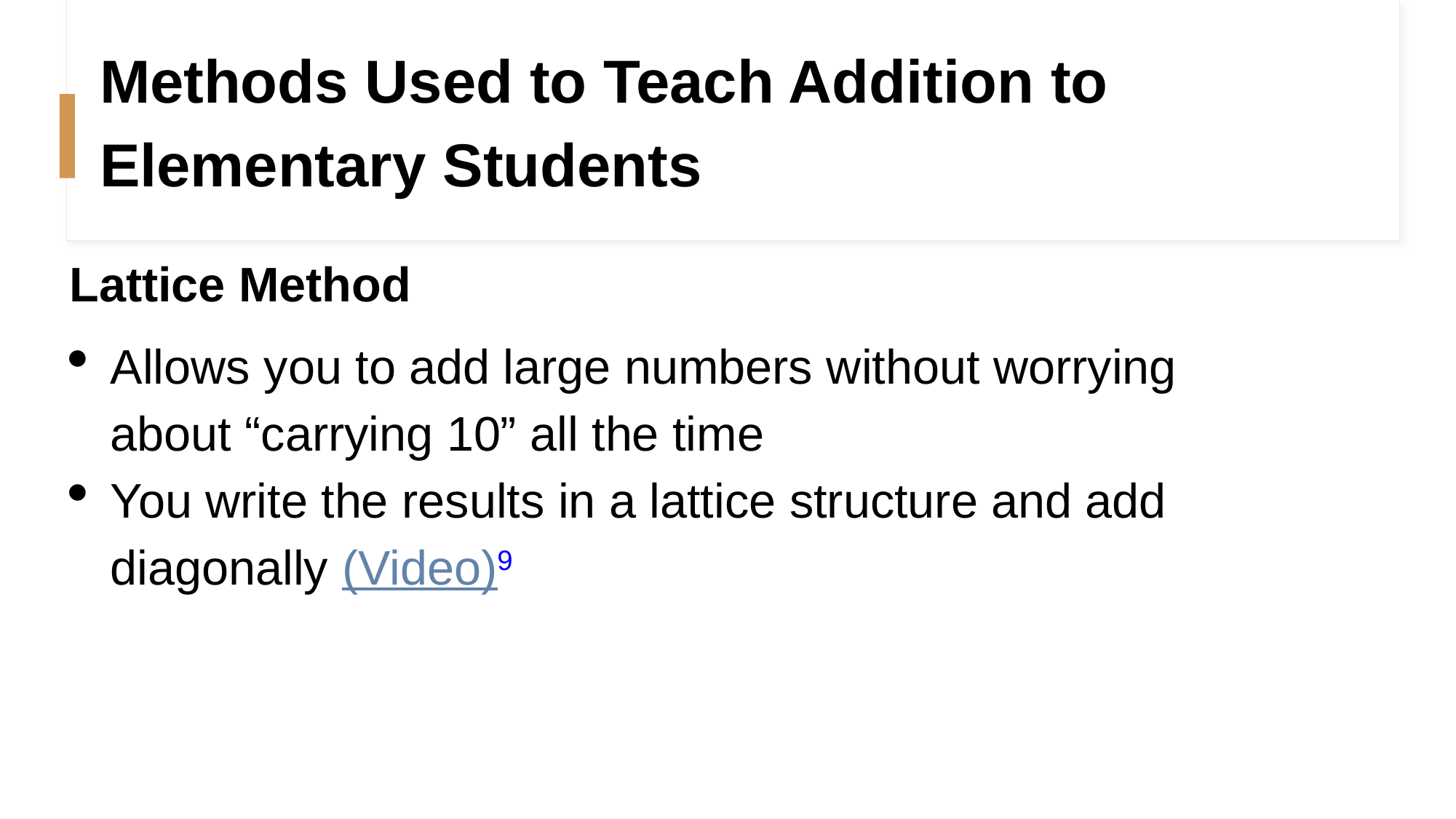

Methods Used to Teach Addition to Elementary Students
#
Lattice Method
Allows you to add large numbers without worrying about “carrying 10” all the time
You write the results in a lattice structure and add diagonally (Video)9